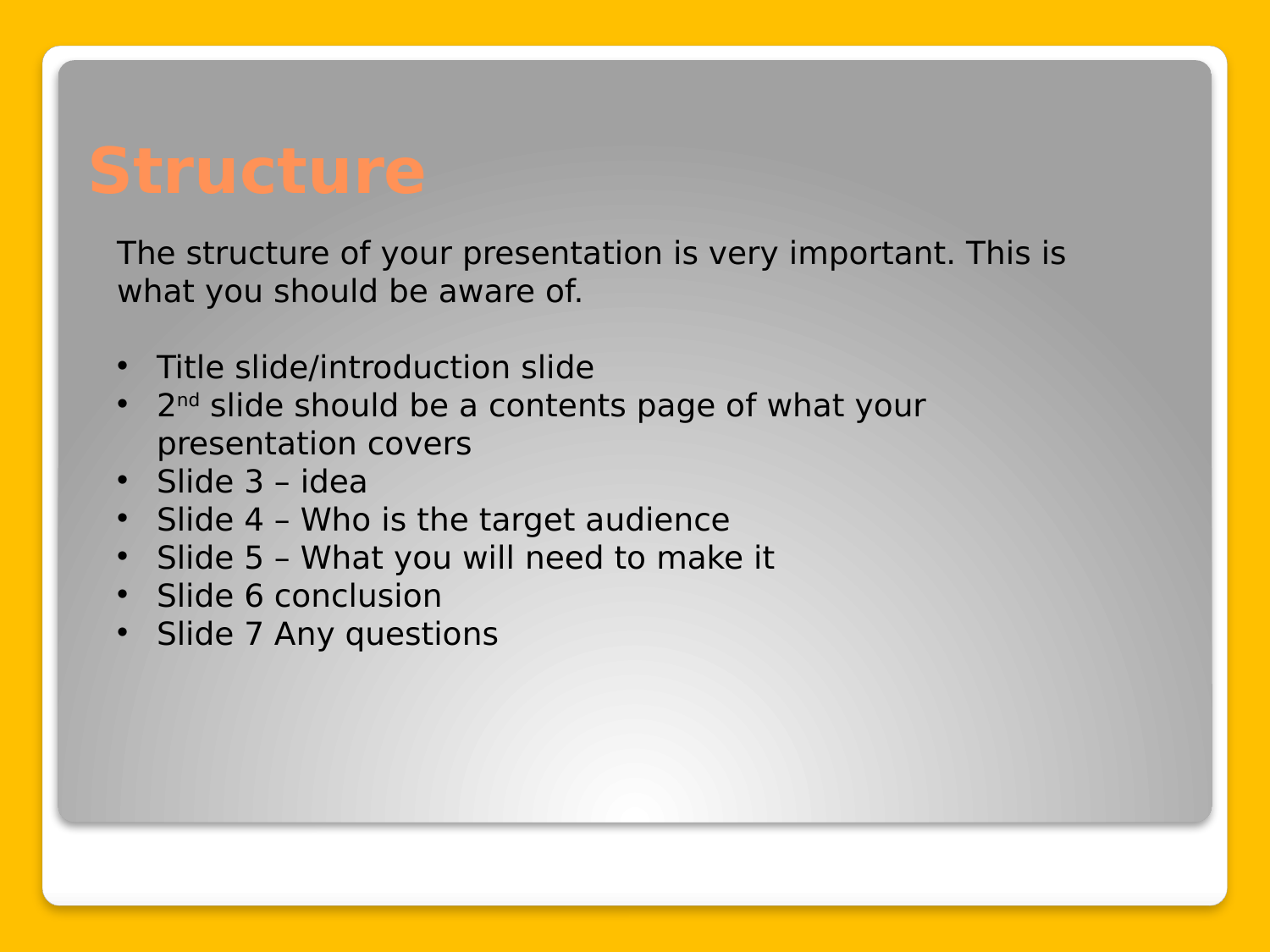

# Structure
The structure of your presentation is very important. This is what you should be aware of.

Title slide/introduction slide
2nd slide should be a contents page of what your presentation covers
Slide 3 – idea
Slide 4 – Who is the target audience
Slide 5 – What you will need to make it
Slide 6 conclusion
Slide 7 Any questions